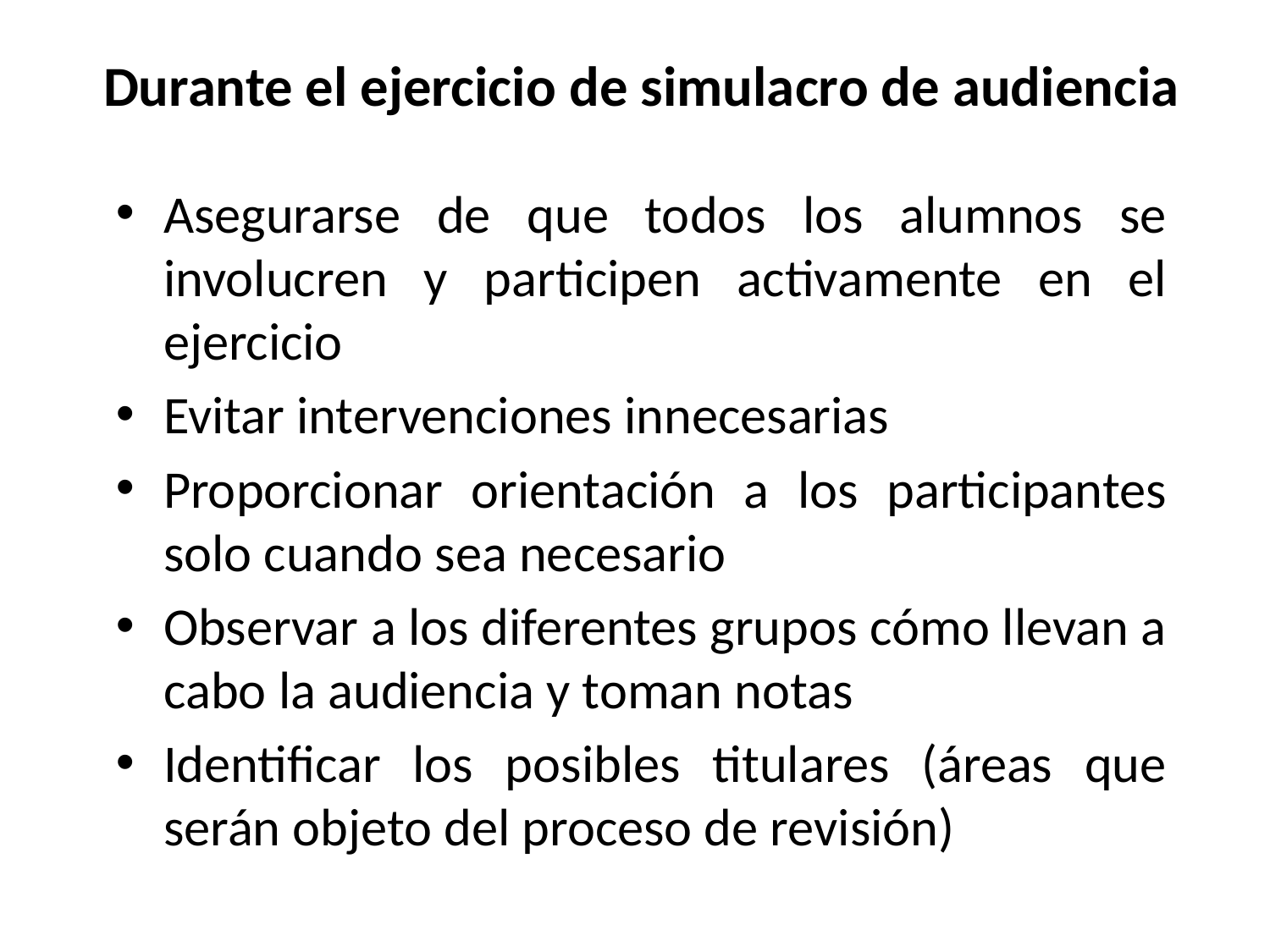

Durante el ejercicio de simulacro de audiencia
Asegurarse de que todos los alumnos se involucren y participen activamente en el ejercicio
Evitar intervenciones innecesarias
Proporcionar orientación a los participantes solo cuando sea necesario
Observar a los diferentes grupos cómo llevan a cabo la audiencia y toman notas
Identificar los posibles titulares (áreas que serán objeto del proceso de revisión)